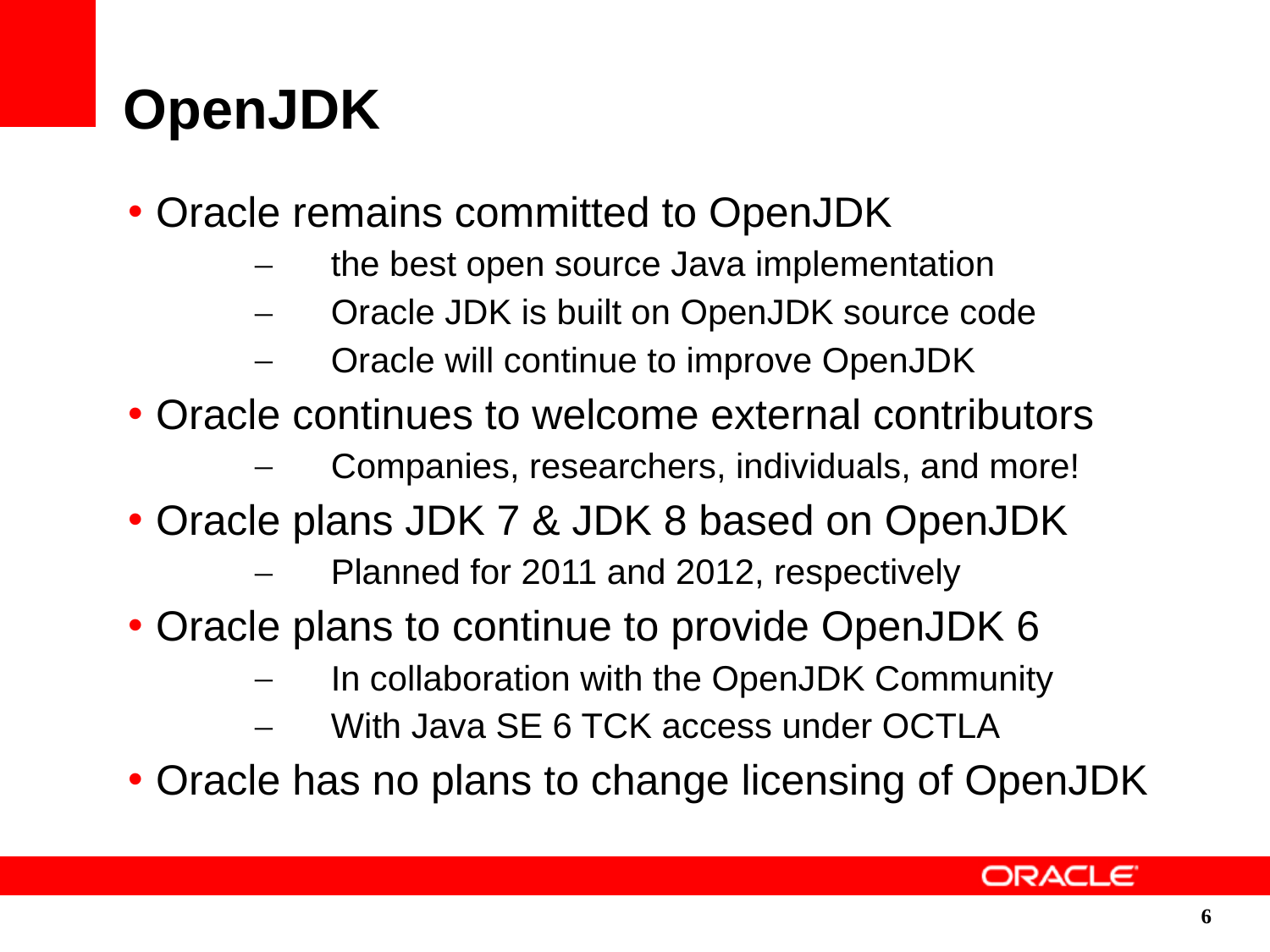

OpenJDK
Oracle remains committed to OpenJDK
the best open source Java implementation
Oracle JDK is built on OpenJDK source code
Oracle will continue to improve OpenJDK
Oracle continues to welcome external contributors
Companies, researchers, individuals, and more!
Oracle plans JDK 7 & JDK 8 based on OpenJDK
Planned for 2011 and 2012, respectively
Oracle plans to continue to provide OpenJDK 6
In collaboration with the OpenJDK Community
With Java SE 6 TCK access under OCTLA
Oracle has no plans to change licensing of OpenJDK